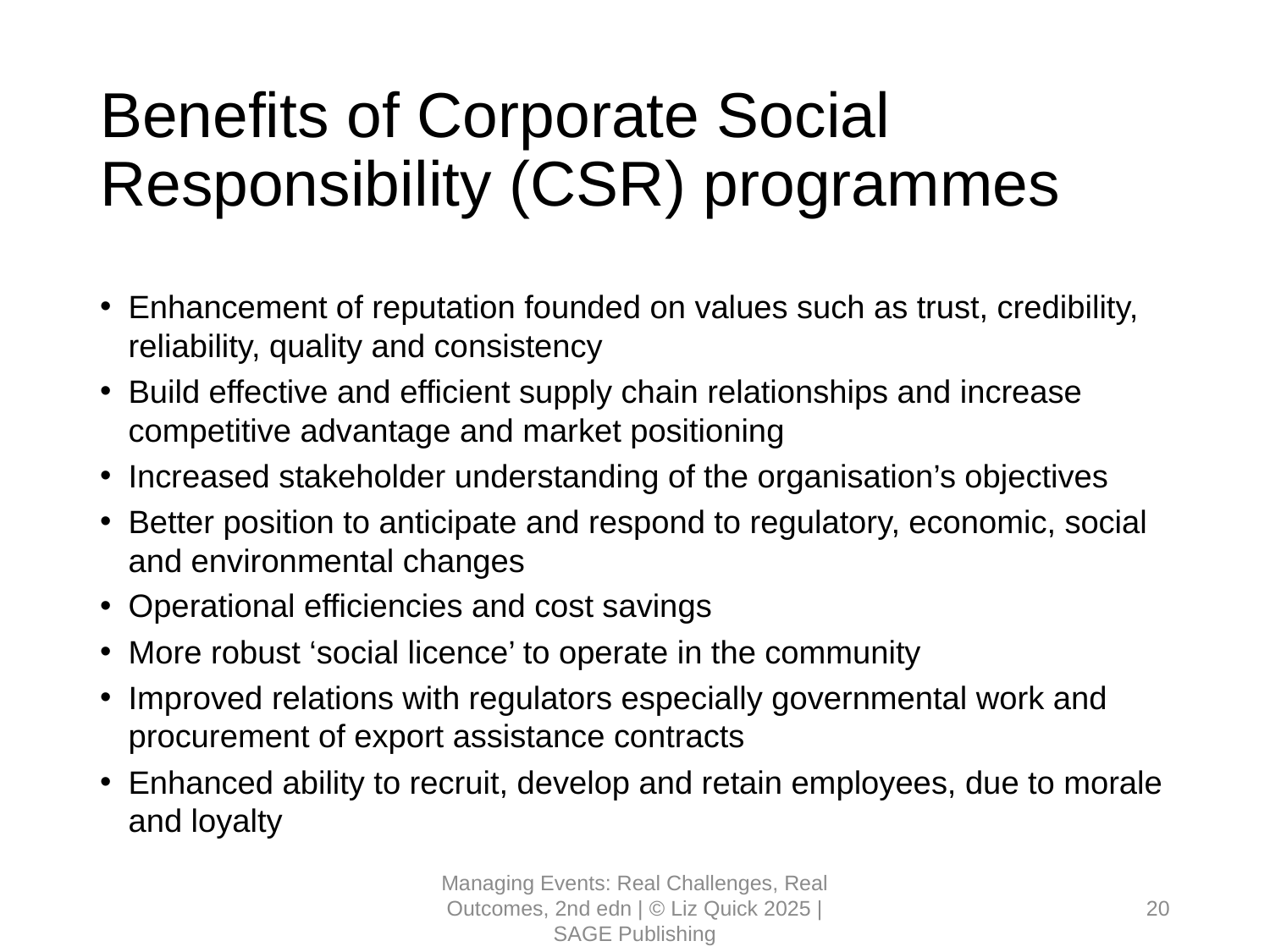

# Benefits of Corporate Social Responsibility (CSR) programmes
Enhancement of reputation founded on values such as trust, credibility, reliability, quality and consistency
Build effective and efficient supply chain relationships and increase competitive advantage and market positioning
Increased stakeholder understanding of the organisation’s objectives
Better position to anticipate and respond to regulatory, economic, social and environmental changes
Operational efficiencies and cost savings
More robust ‘social licence’ to operate in the community
Improved relations with regulators especially governmental work and procurement of export assistance contracts
Enhanced ability to recruit, develop and retain employees, due to morale and loyalty
Managing Events: Real Challenges, Real Outcomes, 2nd edn | © Liz Quick 2025 | SAGE Publishing
20